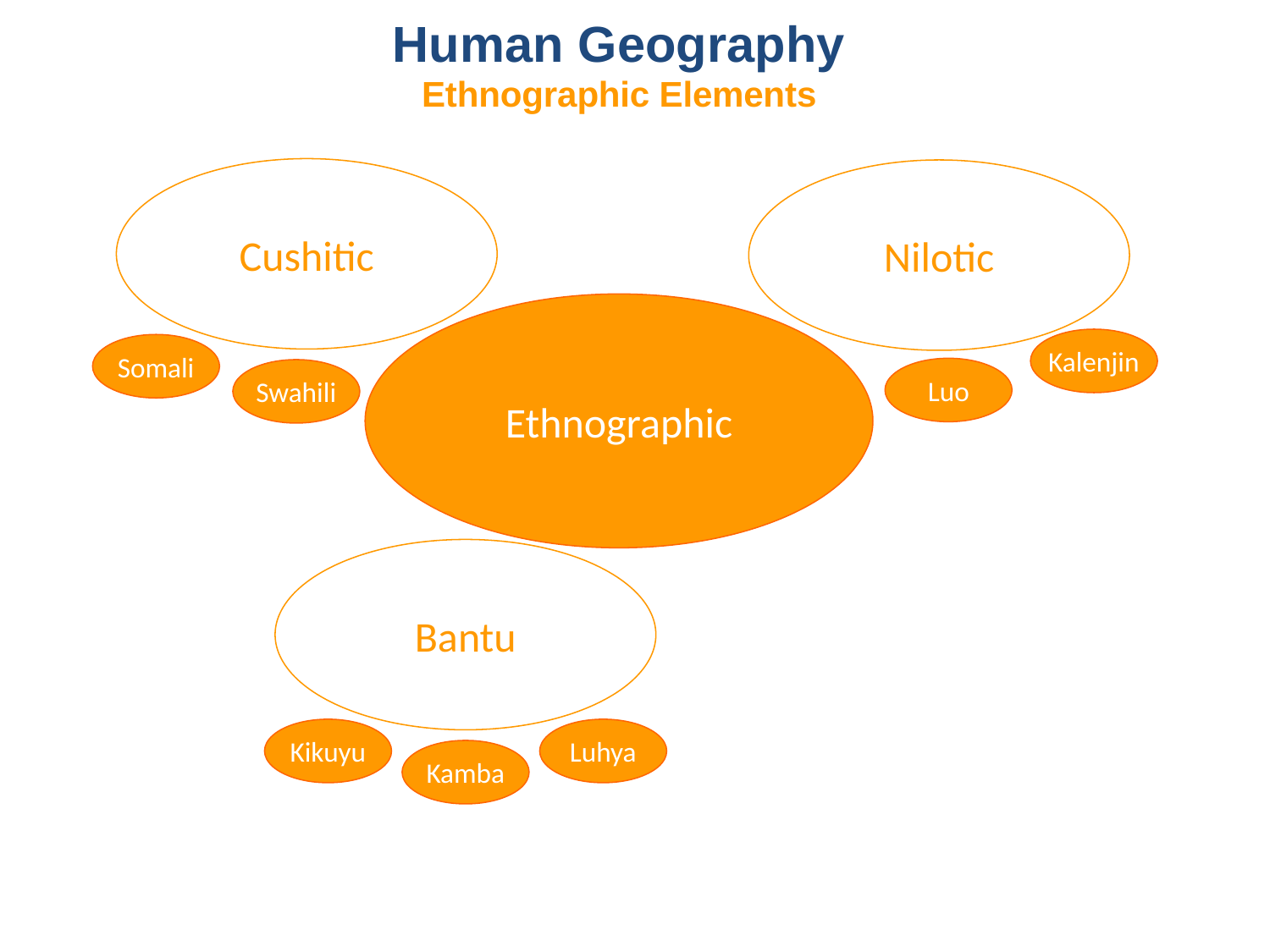

# Human Geography Ethnographic Elements
Cushitic
Nilotic
Ethnographic
Kalenjin
Somali
Luo
Swahili
Bantu
Kikuyu
Luhya
Kamba